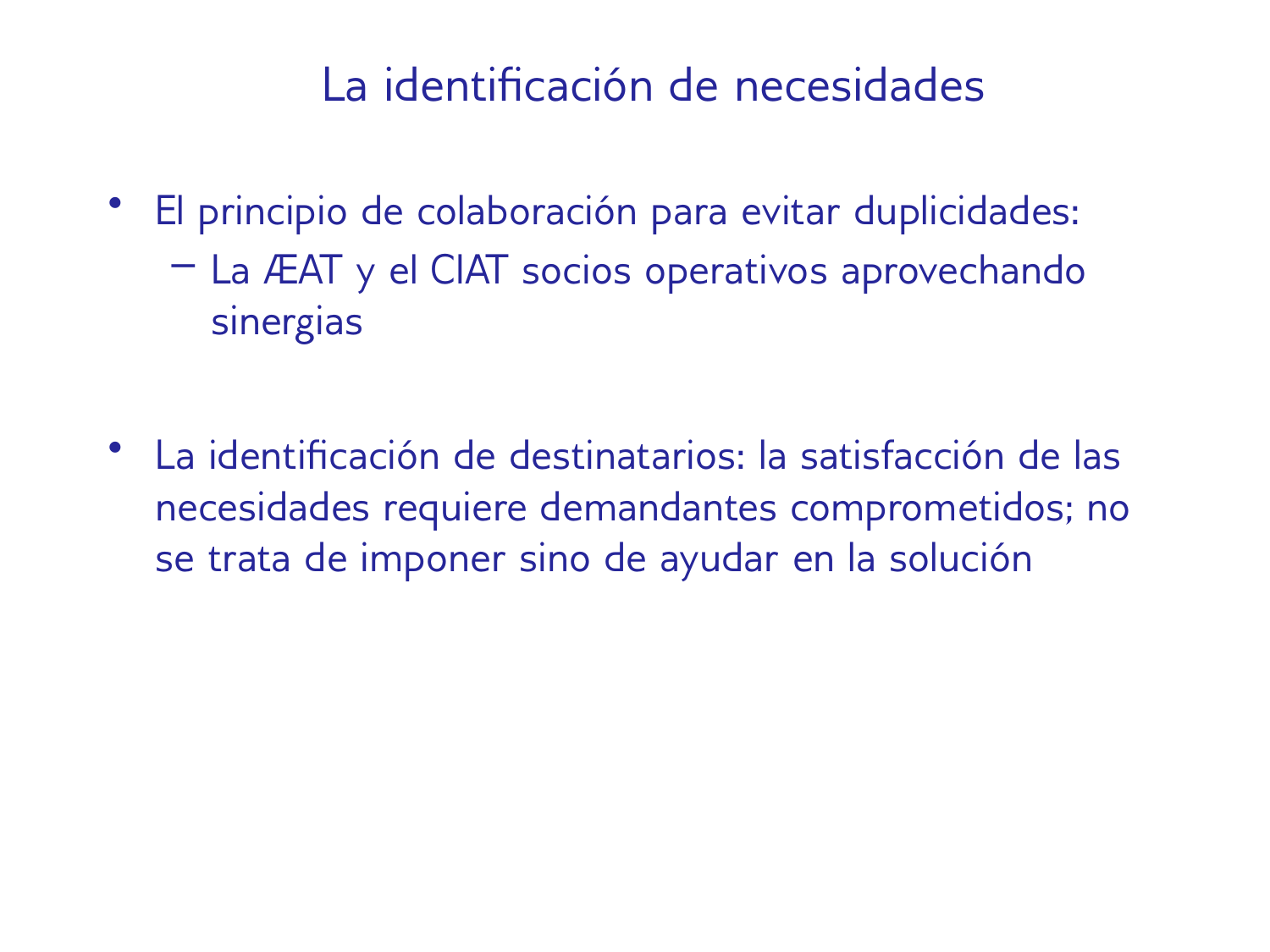

# La identificación de necesidades
El principio de colaboración para evitar duplicidades:
La AEAT y el CIAT socios operativos aprovechando sinergias

La identificación de destinatarios: la satisfacción de las necesidades requiere demandantes comprometidos; no se trata de imponer sino de ayudar en la solución